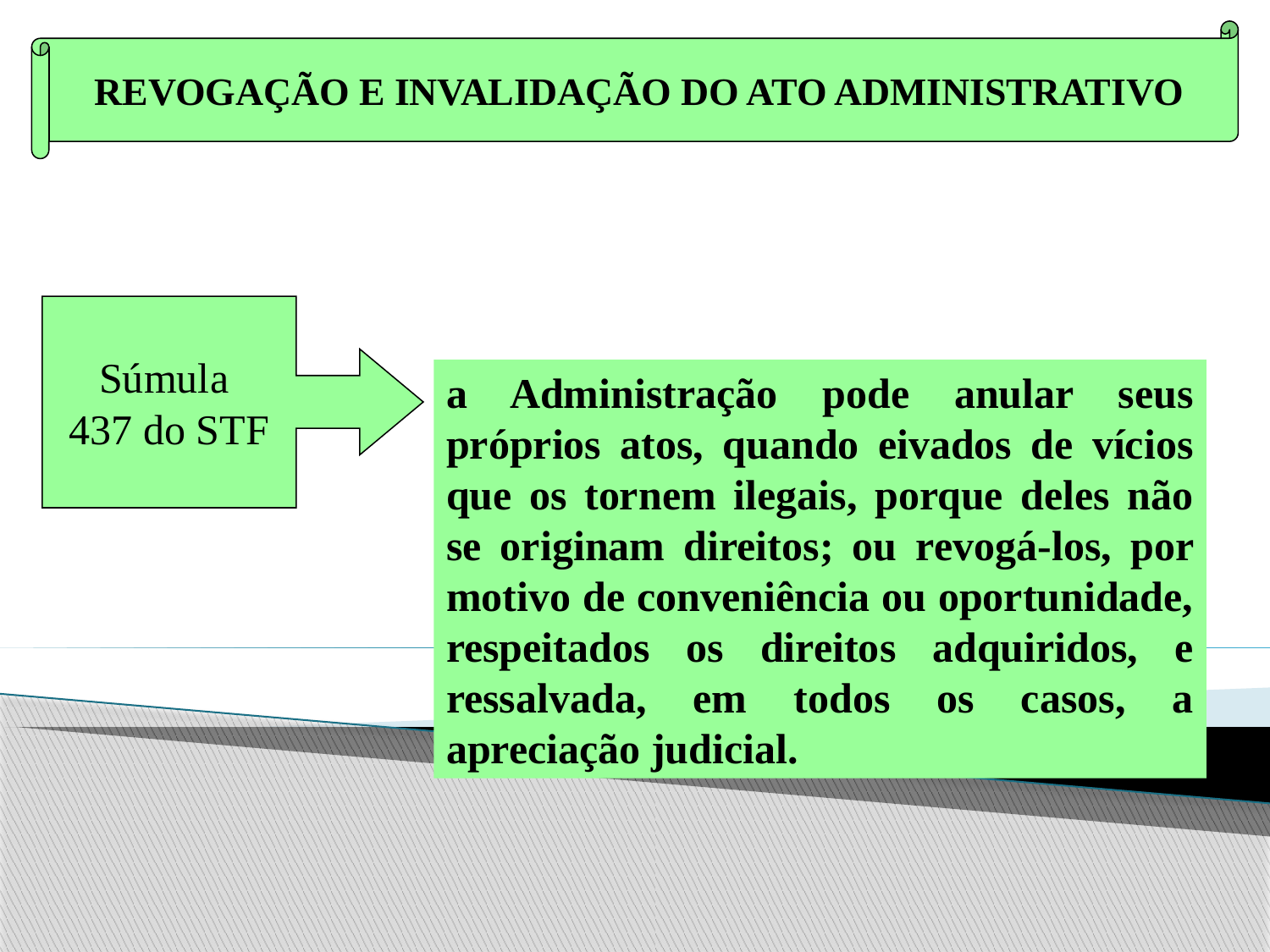

REVOGAÇÃO E INVALIDAÇÃO DO ATO ADMINISTRATIVO
Súmula
437 do STF
a Administração pode anular seus próprios atos, quando eivados de vícios que os tornem ilegais, porque deles não se originam direitos; ou revogá-los, por motivo de conveniência ou oportunidade, respeitados os direitos adquiridos, e ressalvada, em todos os casos, a apreciação judicial.